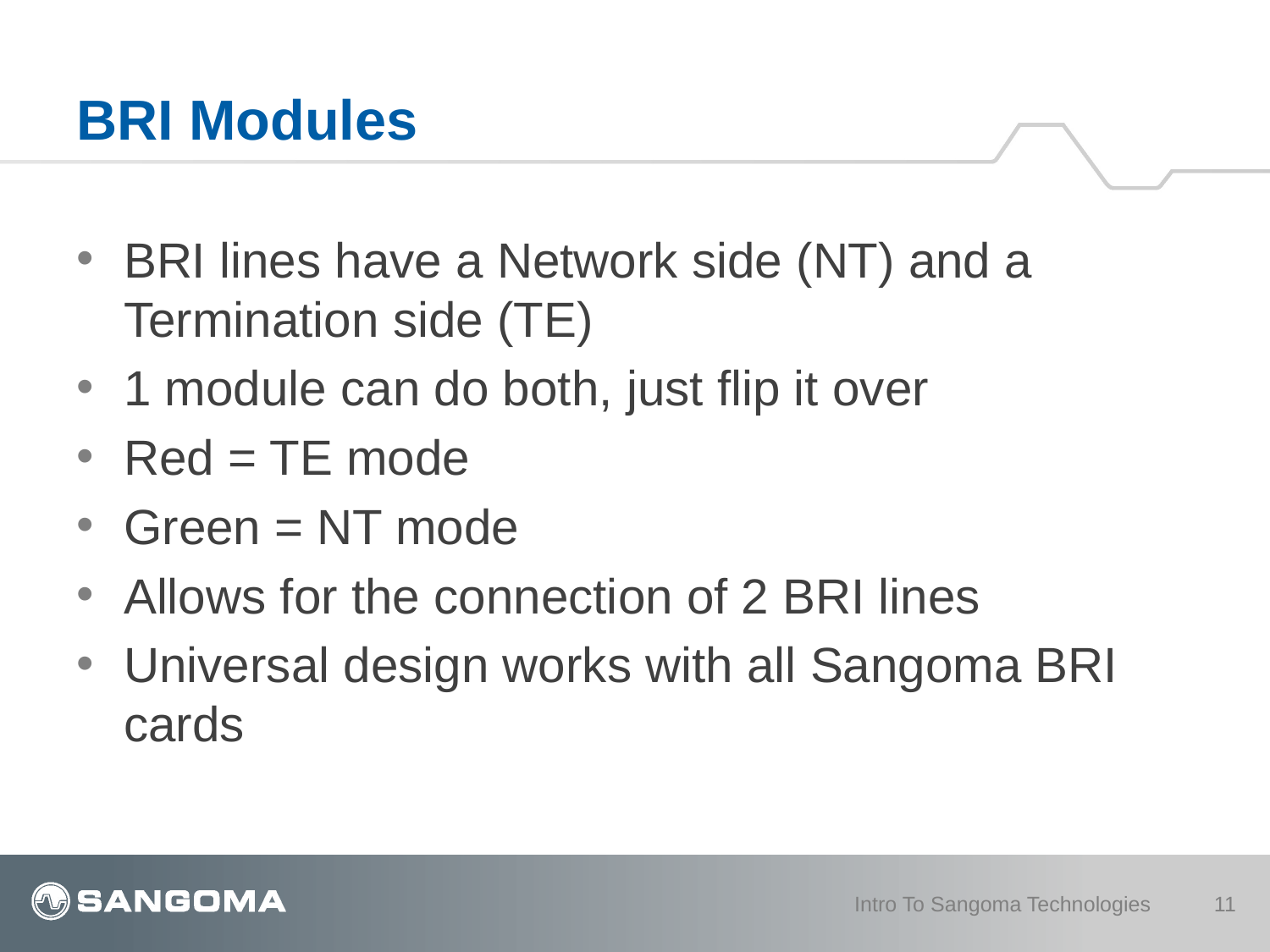

# BRI Modules
BRI lines have a Network side (NT) and a Termination side (TE)
1 module can do both, just flip it over
Red = TE mode
Green = NT mode
Allows for the connection of 2 BRI lines
Universal design works with all Sangoma BRI cards
Intro To Sangoma Technologies
11